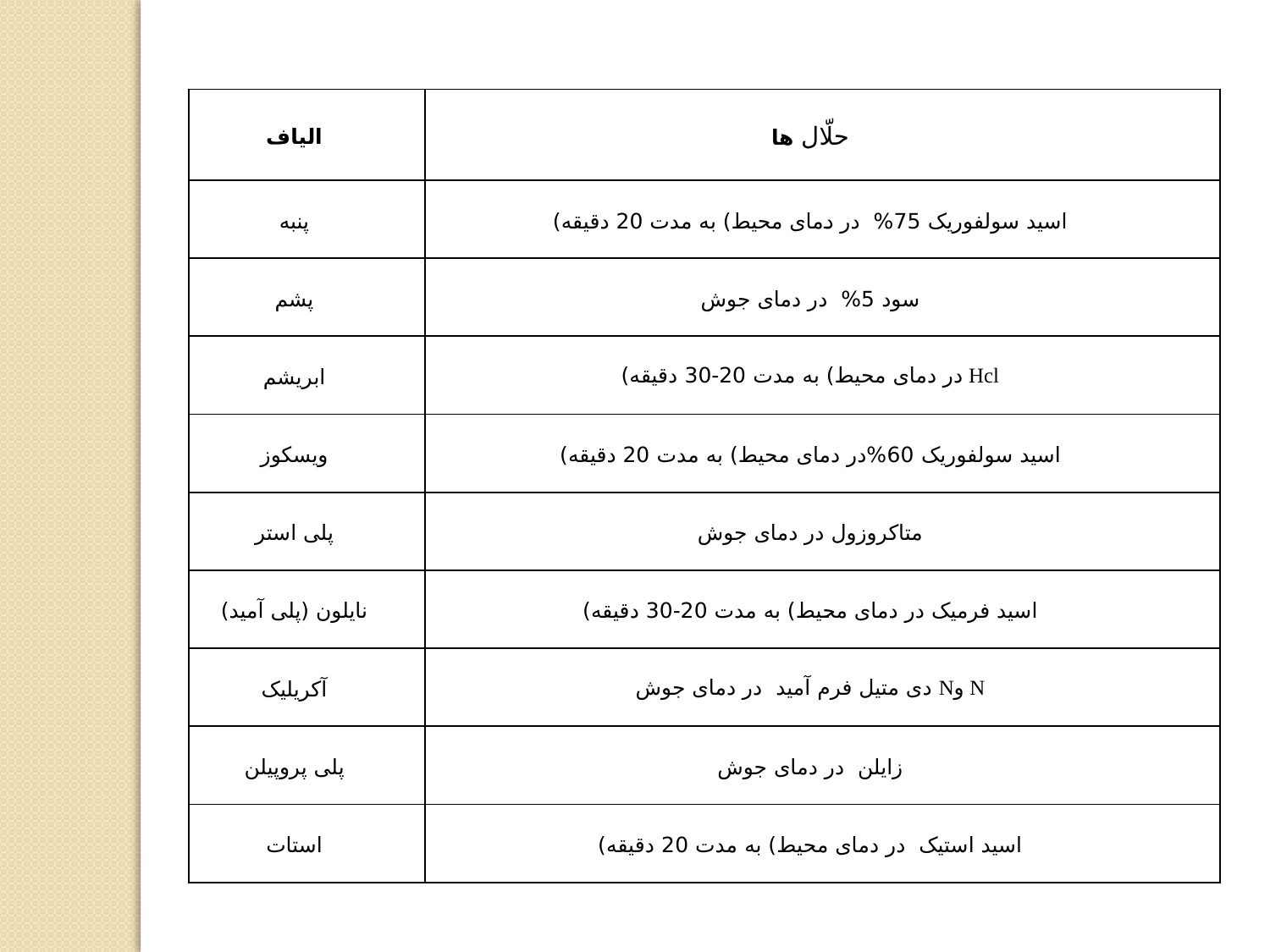

| الیاف | حلّال ها |
| --- | --- |
| پنبه | اسید سولفوریک 75% در دمای محیط) به مدت 20 دقیقه) |
| پشم | سود 5%  در دمای جوش |
| ابریشم | Hcl در دمای محیط) به مدت 20-30 دقیقه) |
| ویسکوز | اسید سولفوریک 60%در دمای محیط) به مدت 20 دقیقه) |
| پلی استر | متاکروزول در دمای جوش |
| نایلون (پلی آمید) | اسید فرمیک در دمای محیط) به مدت 20-30 دقیقه) |
| آکریلیک | N وN دی متیل فرم آمید در دمای جوش |
| پلی پروپیلن | زایلن در دمای جوش |
| استات | اسید استیک در دمای محیط) به مدت 20 دقیقه) |